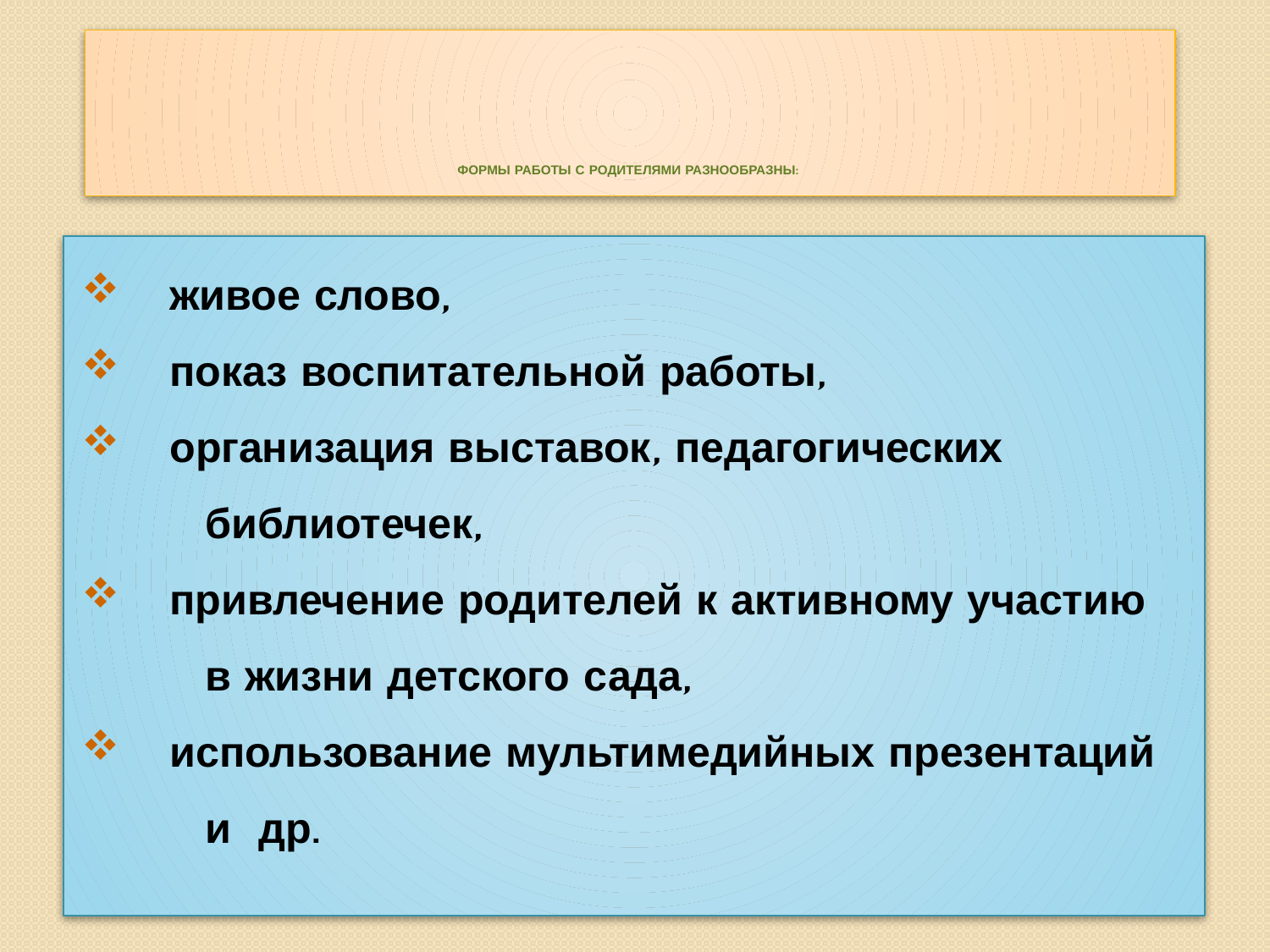

# Формы работы с родителями разнообразны:

    живое слово,
    показ воспитательной работы,
    организация выставок, педагогических
         библиотечек,
    привлечение родителей к активному участию
         в жизни детского сада,
    использование мультимедийных презентаций
         и  др.